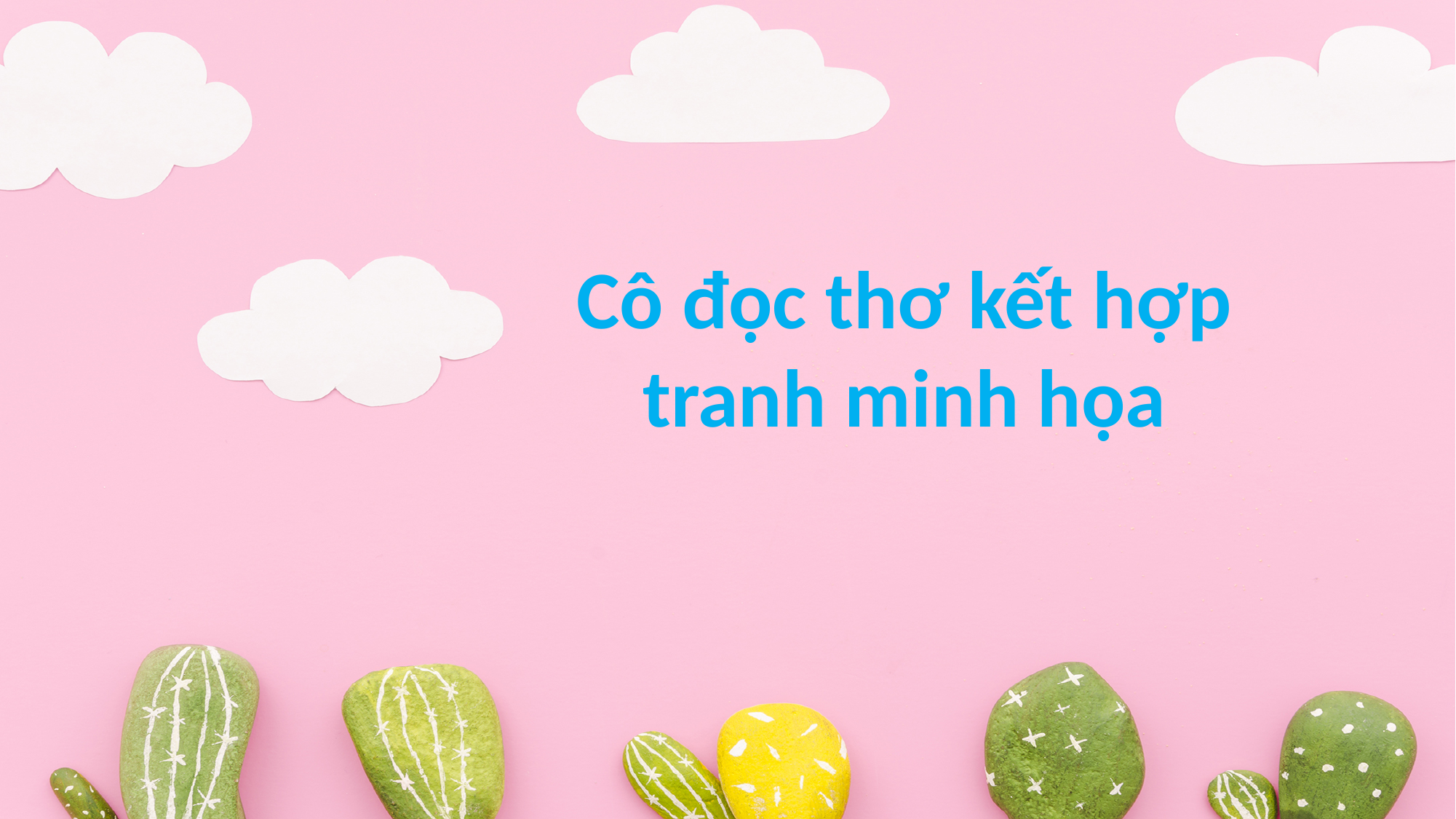

Cô đọc thơ kết hợp tranh minh họa